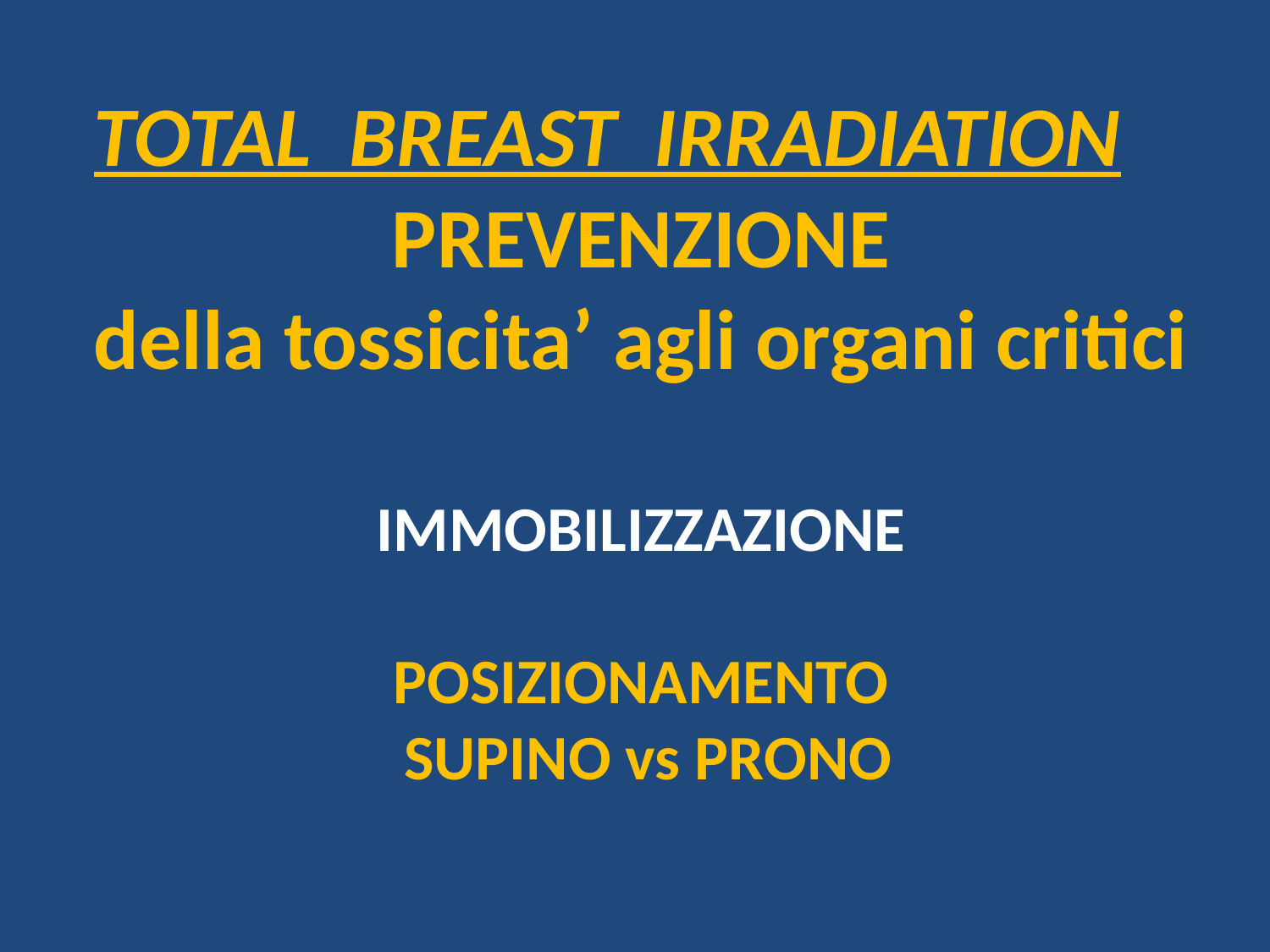

TOTAL  BREAST  IRRADIATION
PREVENZIONE
della tossicita’ agli organi critici

IMMOBILIZZAZIONE

POSIZIONAMENTO
 SUPINO vs PRONO